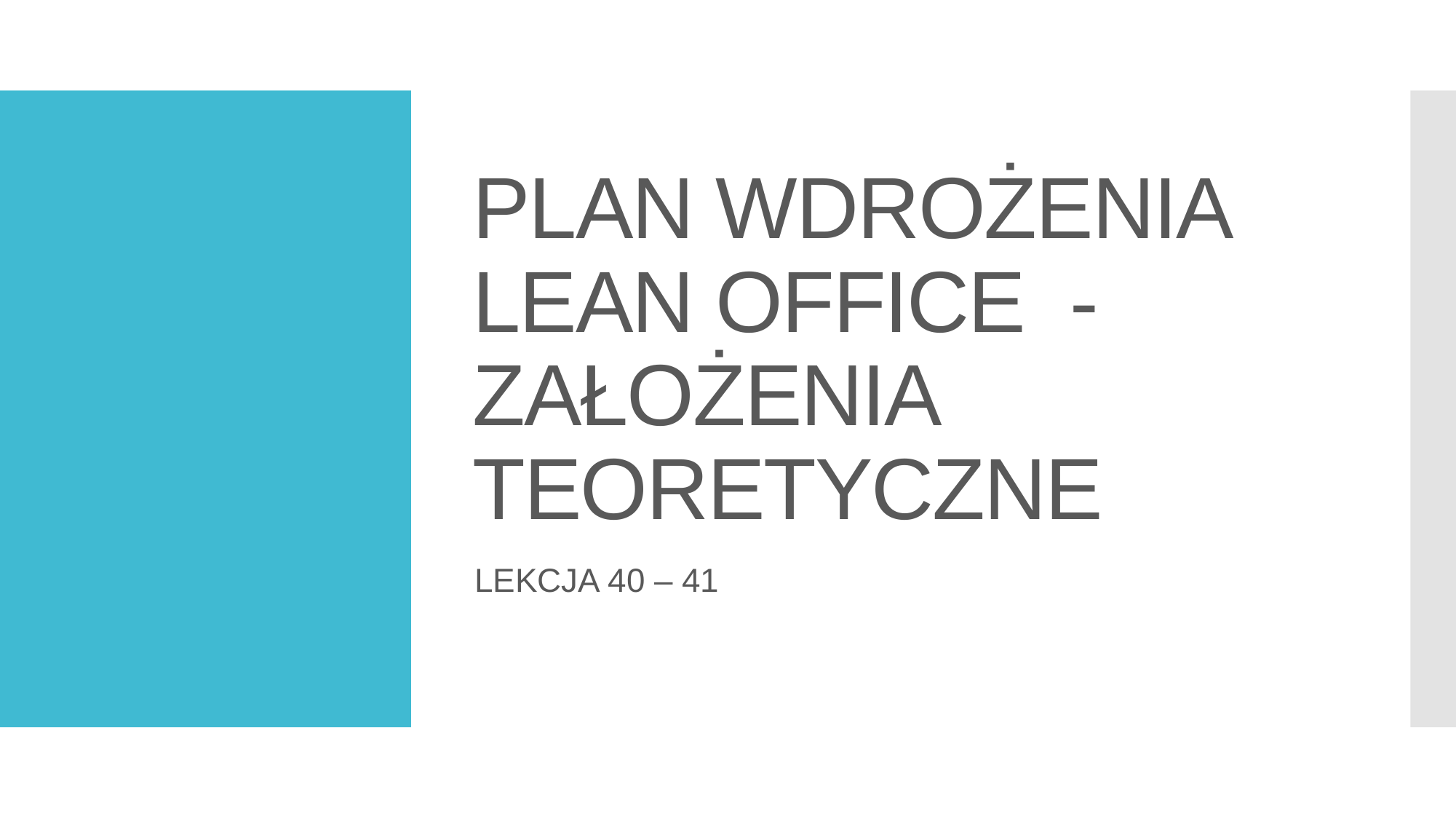

# PLAN WDROŻENIA LEAN OFFICE  - ZAŁOŻENIA TEORETYCZNE
LEKCJA 40 – 41